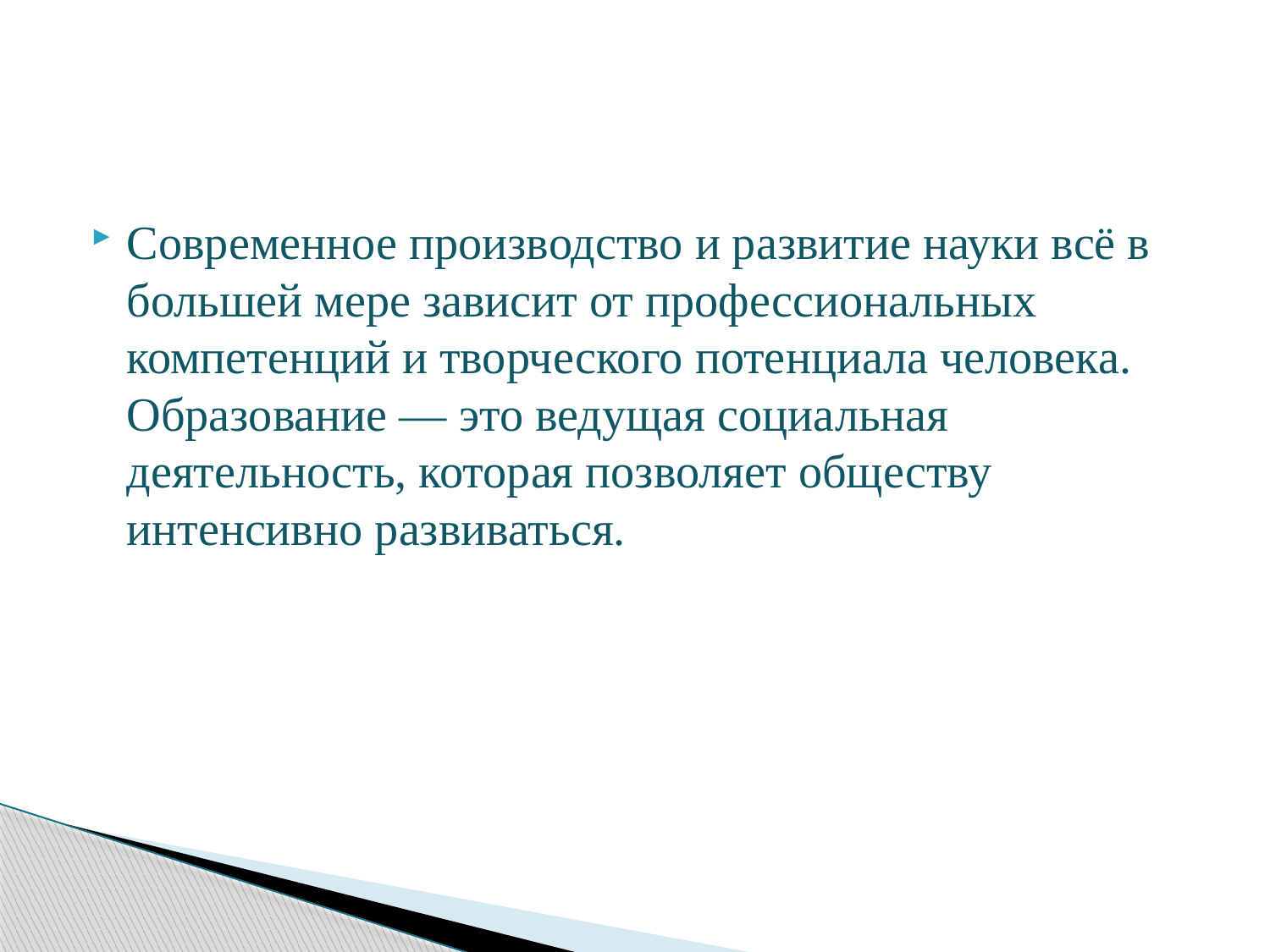

#
Современное производство и развитие науки всё в большей мере зависит от профессиональных компетенций и творческого потенциала человека. Образование — это ведущая социальная деятельность, которая позволяет обществу интенсивно развиваться.